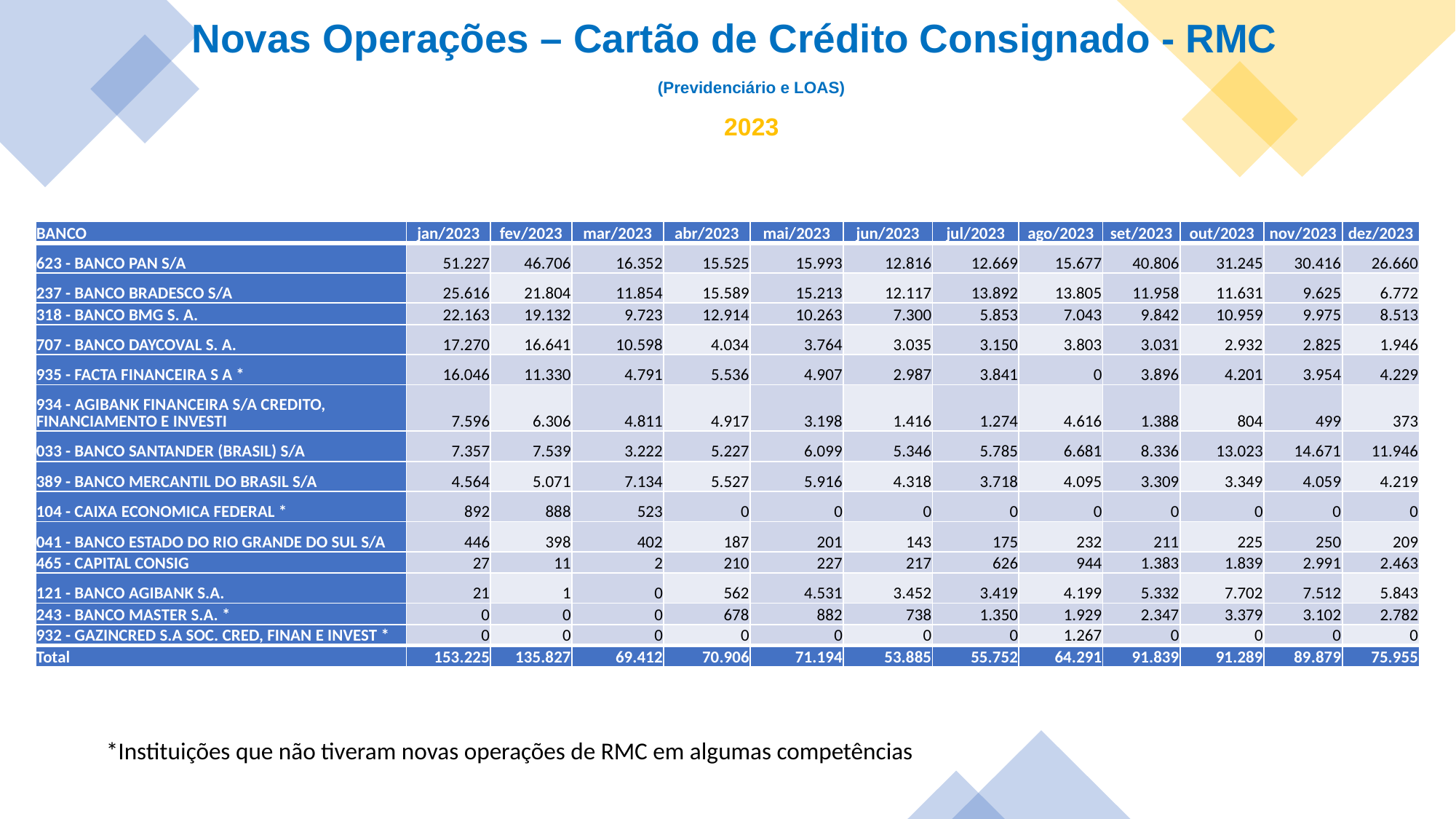

Novas Operações – Cartão de Crédito Consignado - RMC

(Previdenciário e LOAS)
2023

| BANCO | jan/2023 | fev/2023 | mar/2023 | abr/2023 | mai/2023 | jun/2023 | jul/2023 | ago/2023 | set/2023 | out/2023 | nov/2023 | dez/2023 |
| --- | --- | --- | --- | --- | --- | --- | --- | --- | --- | --- | --- | --- |
| 623 - BANCO PAN S/A | 51.227 | 46.706 | 16.352 | 15.525 | 15.993 | 12.816 | 12.669 | 15.677 | 40.806 | 31.245 | 30.416 | 26.660 |
| 237 - BANCO BRADESCO S/A | 25.616 | 21.804 | 11.854 | 15.589 | 15.213 | 12.117 | 13.892 | 13.805 | 11.958 | 11.631 | 9.625 | 6.772 |
| 318 - BANCO BMG S. A. | 22.163 | 19.132 | 9.723 | 12.914 | 10.263 | 7.300 | 5.853 | 7.043 | 9.842 | 10.959 | 9.975 | 8.513 |
| 707 - BANCO DAYCOVAL S. A. | 17.270 | 16.641 | 10.598 | 4.034 | 3.764 | 3.035 | 3.150 | 3.803 | 3.031 | 2.932 | 2.825 | 1.946 |
| 935 - FACTA FINANCEIRA S A \* | 16.046 | 11.330 | 4.791 | 5.536 | 4.907 | 2.987 | 3.841 | 0 | 3.896 | 4.201 | 3.954 | 4.229 |
| 934 - AGIBANK FINANCEIRA S/A CREDITO, FINANCIAMENTO E INVESTI | 7.596 | 6.306 | 4.811 | 4.917 | 3.198 | 1.416 | 1.274 | 4.616 | 1.388 | 804 | 499 | 373 |
| 033 - BANCO SANTANDER (BRASIL) S/A | 7.357 | 7.539 | 3.222 | 5.227 | 6.099 | 5.346 | 5.785 | 6.681 | 8.336 | 13.023 | 14.671 | 11.946 |
| 389 - BANCO MERCANTIL DO BRASIL S/A | 4.564 | 5.071 | 7.134 | 5.527 | 5.916 | 4.318 | 3.718 | 4.095 | 3.309 | 3.349 | 4.059 | 4.219 |
| 104 - CAIXA ECONOMICA FEDERAL \* | 892 | 888 | 523 | 0 | 0 | 0 | 0 | 0 | 0 | 0 | 0 | 0 |
| 041 - BANCO ESTADO DO RIO GRANDE DO SUL S/A | 446 | 398 | 402 | 187 | 201 | 143 | 175 | 232 | 211 | 225 | 250 | 209 |
| 465 - CAPITAL CONSIG | 27 | 11 | 2 | 210 | 227 | 217 | 626 | 944 | 1.383 | 1.839 | 2.991 | 2.463 |
| 121 - BANCO AGIBANK S.A. | 21 | 1 | 0 | 562 | 4.531 | 3.452 | 3.419 | 4.199 | 5.332 | 7.702 | 7.512 | 5.843 |
| 243 - BANCO MASTER S.A. \* | 0 | 0 | 0 | 678 | 882 | 738 | 1.350 | 1.929 | 2.347 | 3.379 | 3.102 | 2.782 |
| 932 - GAZINCRED S.A SOC. CRED, FINAN E INVEST \* | 0 | 0 | 0 | 0 | 0 | 0 | 0 | 1.267 | 0 | 0 | 0 | 0 |
| Total | 153.225 | 135.827 | 69.412 | 70.906 | 71.194 | 53.885 | 55.752 | 64.291 | 91.839 | 91.289 | 89.879 | 75.955 |
*Instituições que não tiveram novas operações de RMC em algumas competências